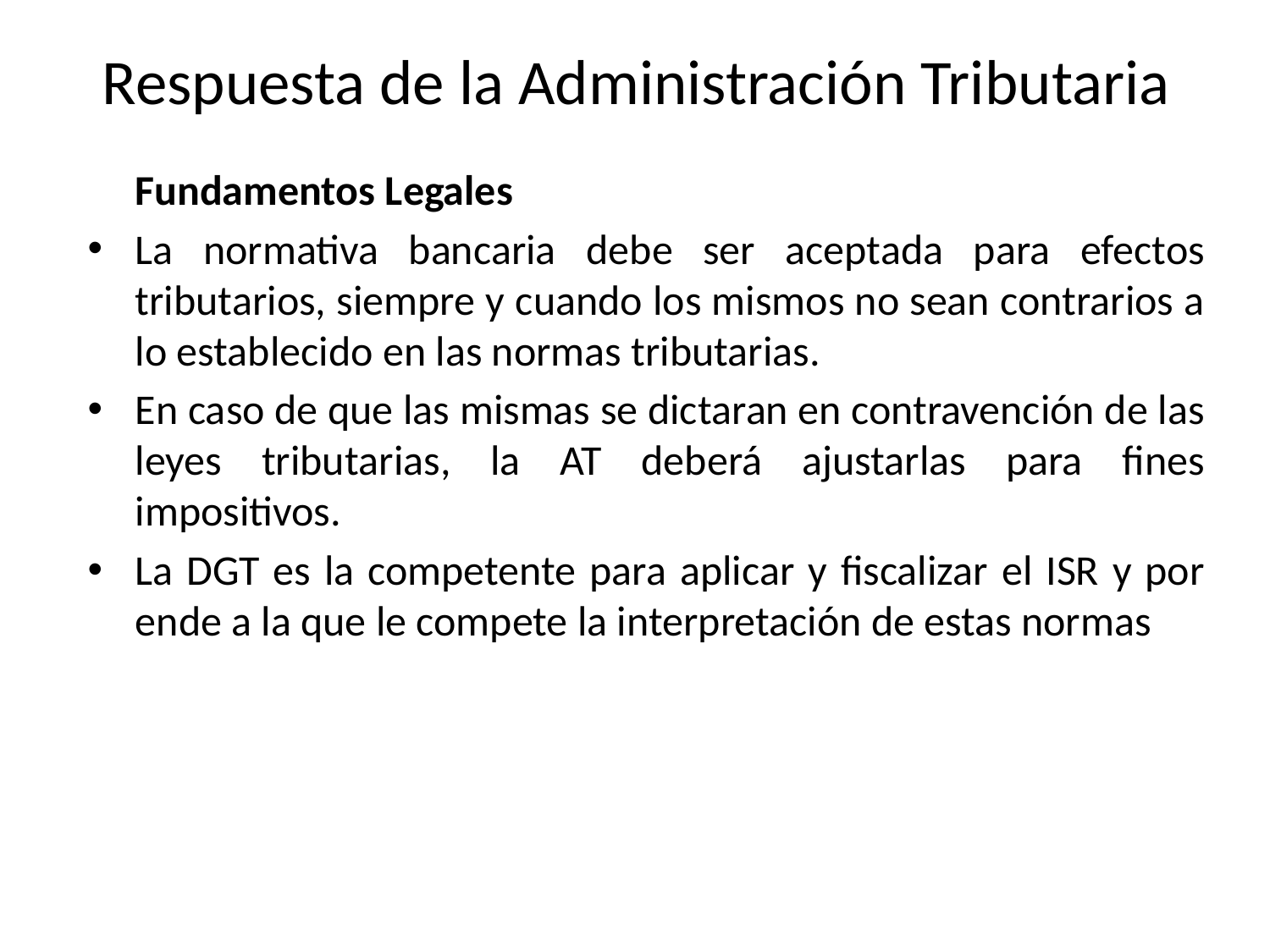

# Respuesta de la Administración Tributaria
	Fundamentos Legales
La normativa bancaria debe ser aceptada para efectos tributarios, siempre y cuando los mismos no sean contrarios a lo establecido en las normas tributarias.
En caso de que las mismas se dictaran en contravención de las leyes tributarias, la AT deberá ajustarlas para fines impositivos.
La DGT es la competente para aplicar y fiscalizar el ISR y por ende a la que le compete la interpretación de estas normas